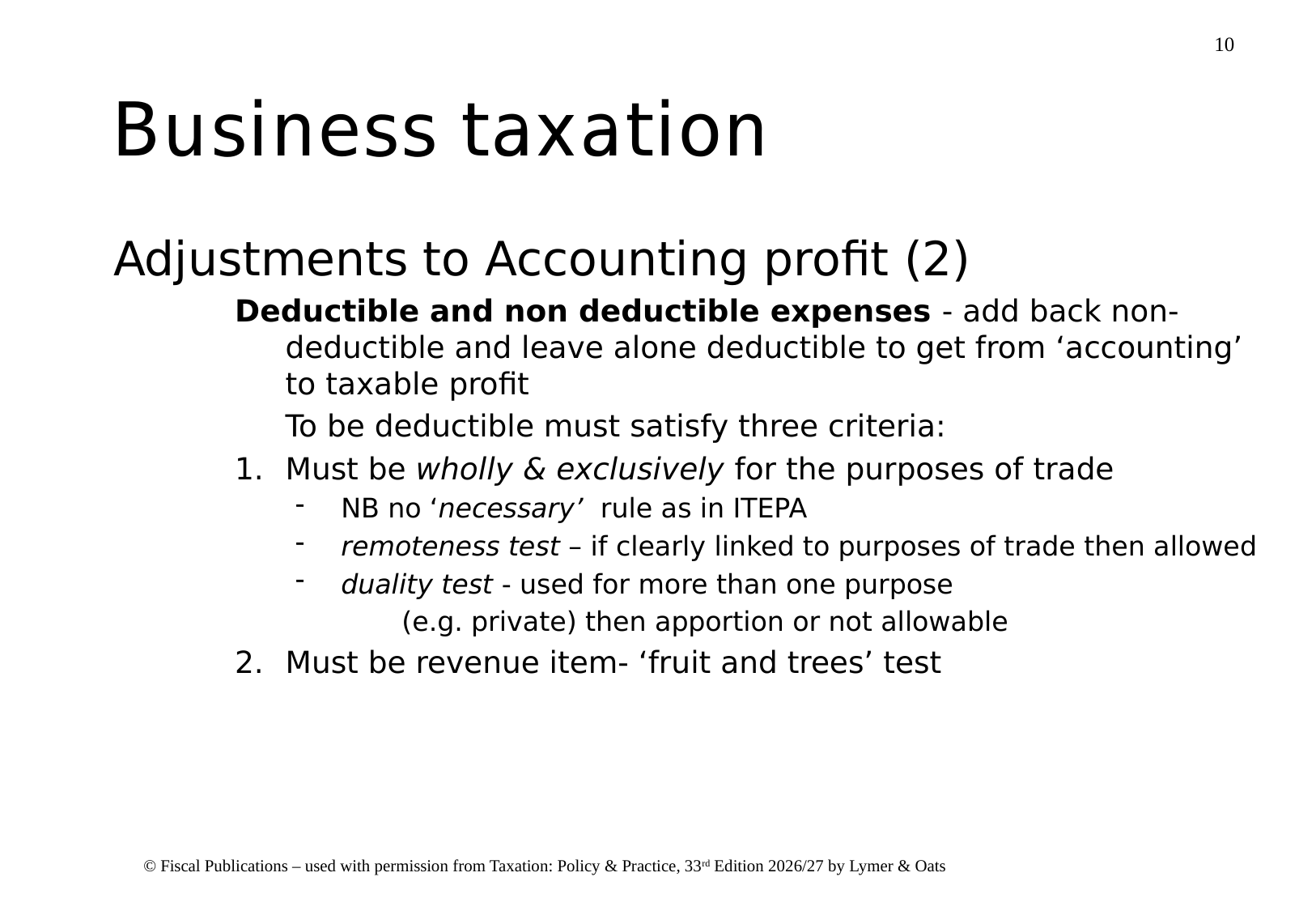

# Business taxation
Adjustments to Accounting profit (2)
Deductible and non deductible expenses - add back non-deductible and leave alone deductible to get from ‘accounting’ to taxable profit
	To be deductible must satisfy three criteria:
Must be wholly & exclusively for the purposes of trade
NB no ‘necessary’  rule as in ITEPA
remoteness test – if clearly linked to purposes of trade then allowed
duality test - used for more than one purpose
	(e.g. private) then apportion or not allowable
Must be revenue item- ‘fruit and trees’ test